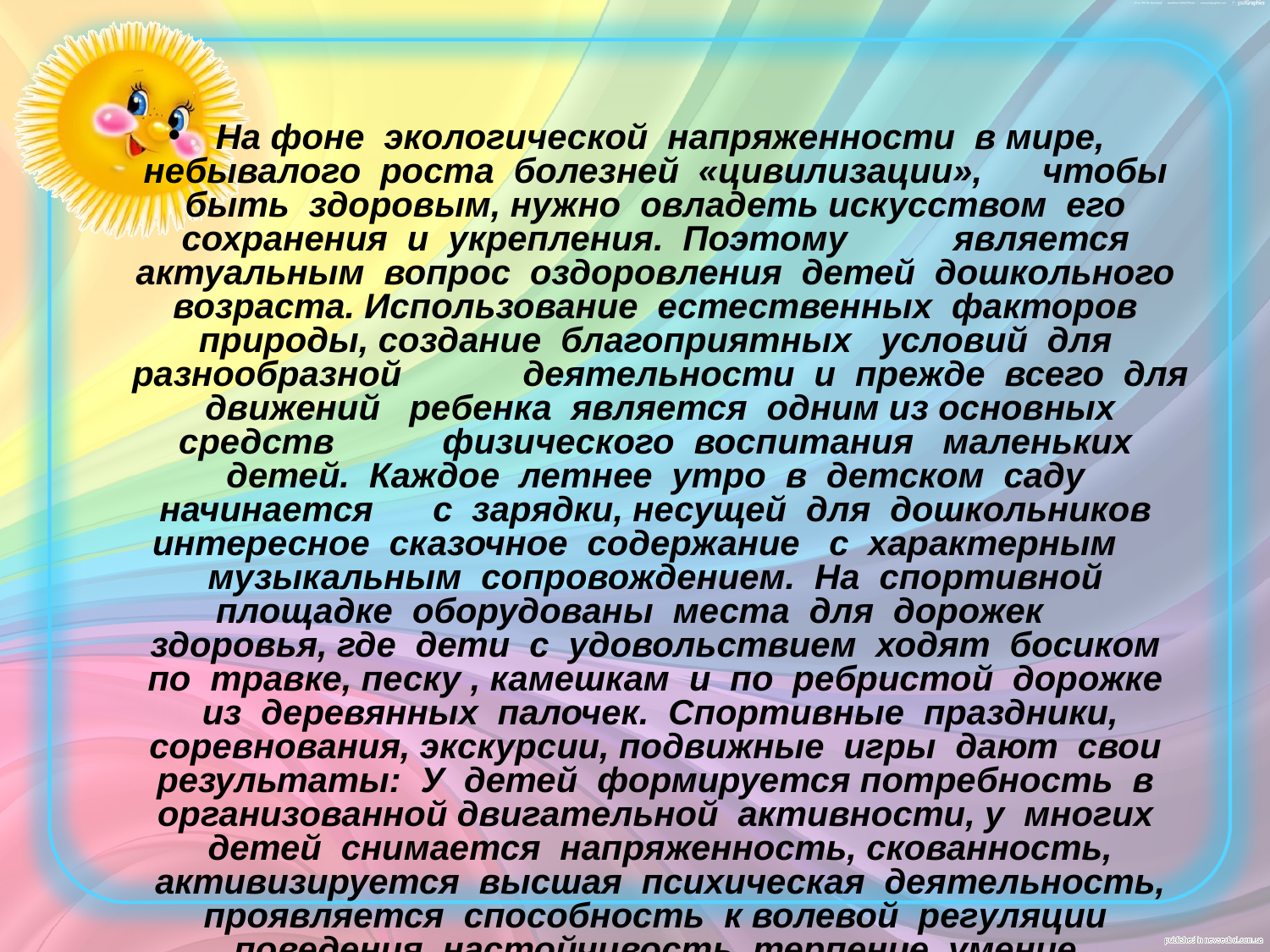

На фоне  экологической  напряженности  в мире, небывалого  роста  болезней  «цивилизации»,	 чтобы  быть  здоровым, нужно  овладеть искусством  его  сохранения  и  укрепления.  Поэтому	 является  актуальным  вопрос  оздоровления  детей  дошкольного  возраста. Использование  естественных  факторов  природы, создание  благоприятных   условий  для  разнообразной 	 деятельности  и  прежде  всего  для движений   ребенка  является  одним из основных средств 	 физического  воспитания   маленьких  детей.  Каждое  летнее  утро  в  детском  саду  начинается 	  с  зарядки, несущей  для  дошкольников  интересное  сказочное  содержание   с  характерным    	 музыкальным  сопровождением.  На  спортивной  площадке  оборудованы  места  для  дорожек	 здоровья, где  дети  с  удовольствием  ходят  босиком  по  травке, песку , камешкам  и  по  ребристой  дорожке  из  деревянных  палочек.  Спортивные  праздники, соревнования, экскурсии, подвижные  игры  дают  свои  результаты:  У  детей  формируется потребность  в  организованной двигательной  активности, у  многих  детей  снимается  напряженность, скованность, активизируется  высшая  психическая  деятельность, проявляется  способность  к волевой  регуляции  поведения, настойчивость, терпение, умение  преодолевать  трудности.